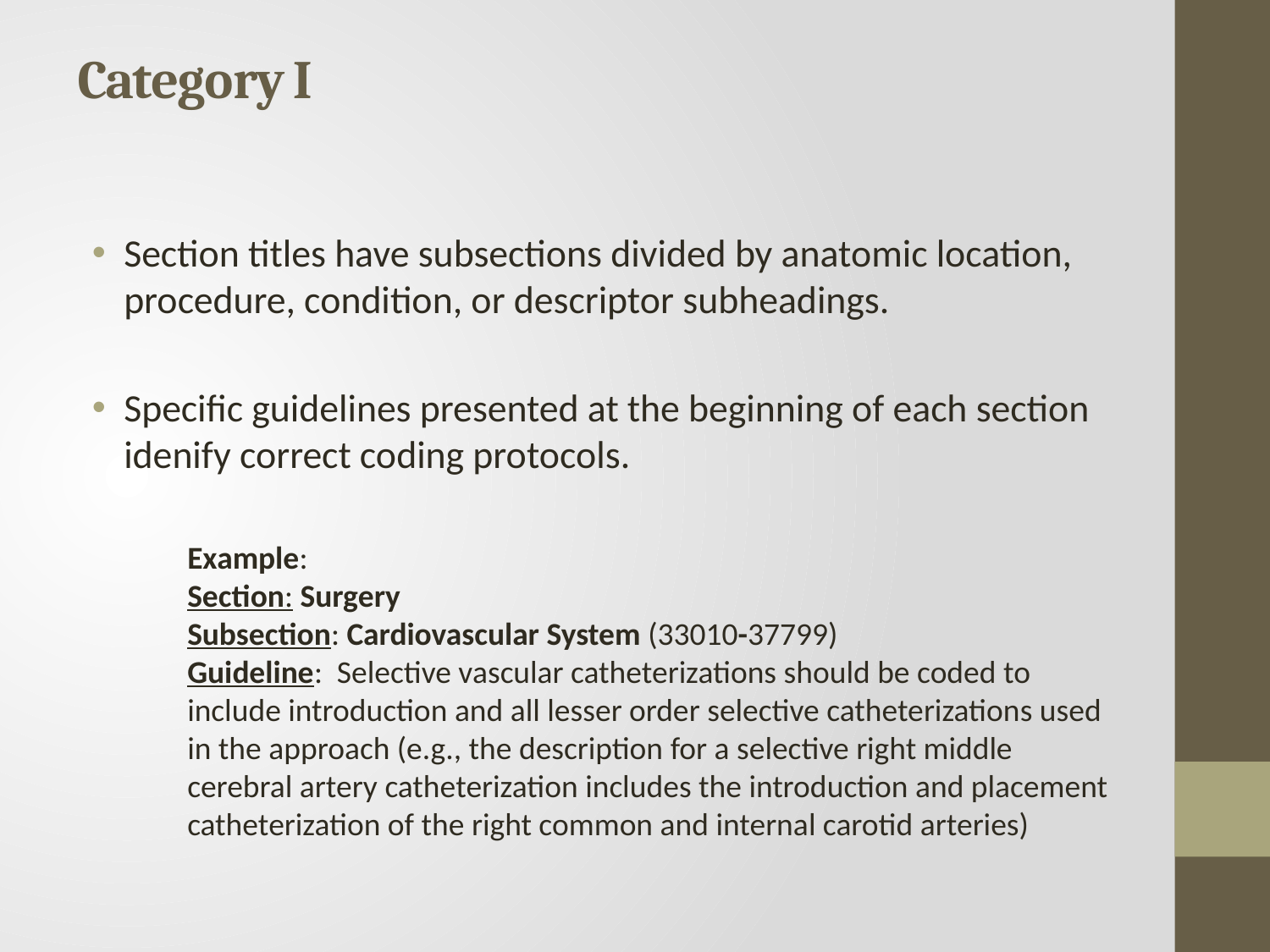

# Category I
Section titles have subsections divided by anatomic location, procedure, condition, or descriptor subheadings.

Specific guidelines presented at the beginning of each section idenify correct coding protocols.

Example:
Section: Surgery
Subsection: Cardiovascular System (33010-37799)
Guideline:  Selective vascular catheterizations should be coded to include introduction and all lesser order selective catheterizations used in the approach (e.g., the description for a selective right middle cerebral artery catheterization includes the introduction and placement catheterization of the right common and internal carotid arteries)